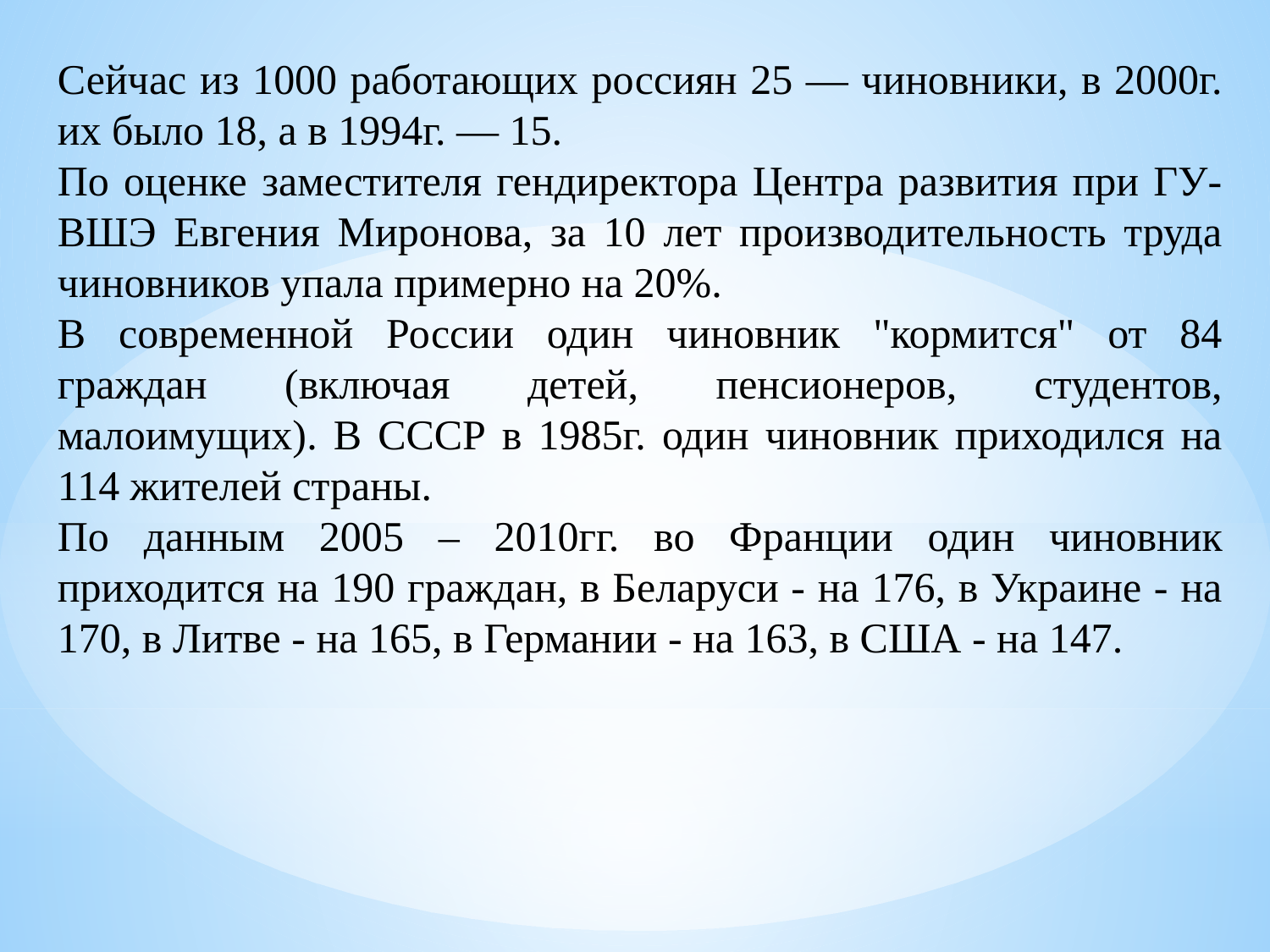

Сейчас из 1000 работающих россиян 25 — чиновники, в 2000г. их было 18, а в 1994г. — 15.
По оценке заместителя гендиректора Центра развития при ГУ-ВШЭ Евгения Миронова, за 10 лет производительность труда чиновников упала примерно на 20%.
В современной России один чиновник "кормится" от 84 граждан (включая детей, пенсионеров, студентов, малоимущих). В СССР в 1985г. один чиновник приходился на 114 жителей страны.
По данным 2005 – 2010гг. во Франции один чиновник приходится на 190 граждан, в Беларуси - на 176, в Украине - на 170, в Литве - на 165, в Германии - на 163, в США - на 147.